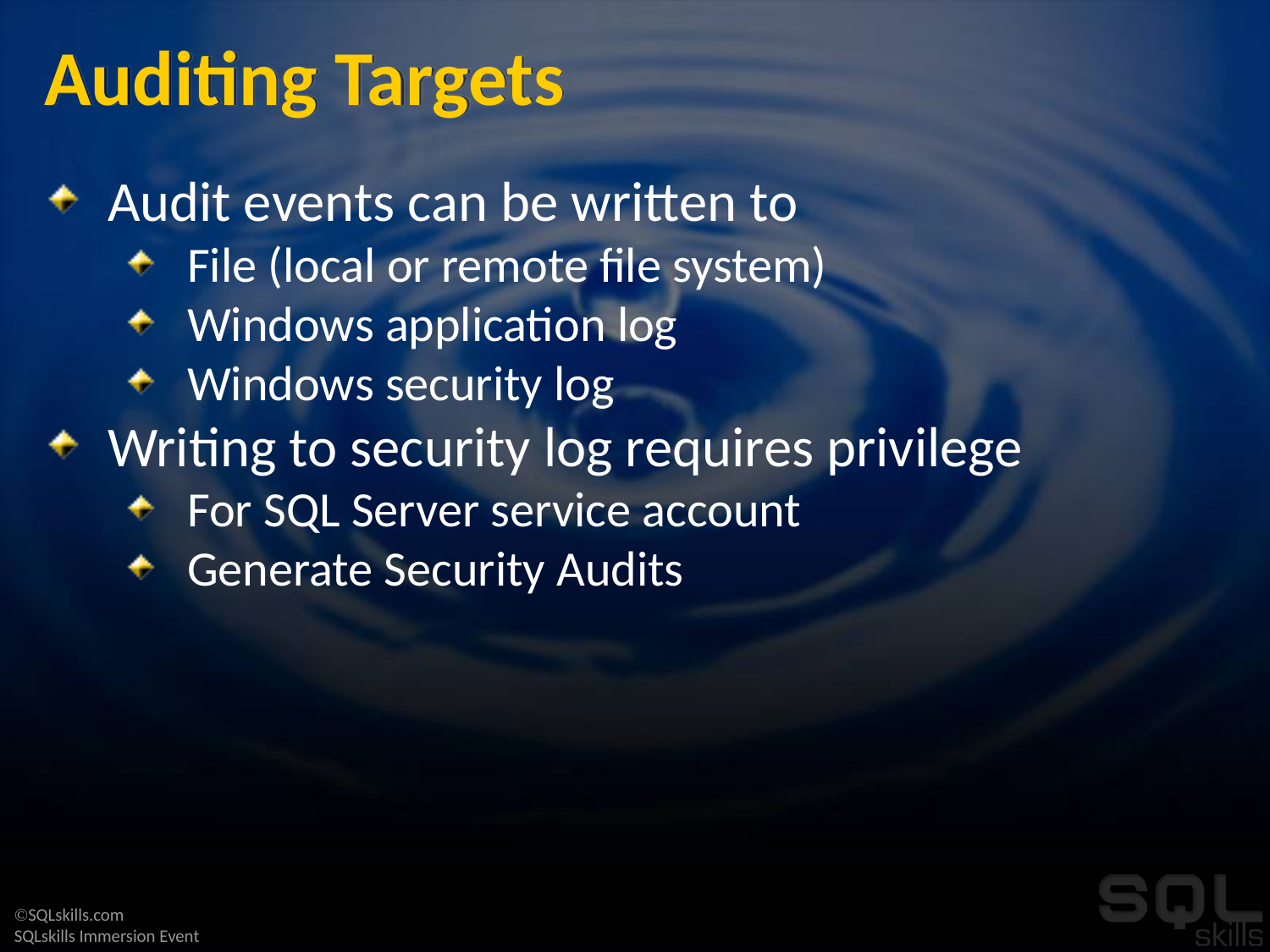

# Auditing Targets
Audit events can be written to
File (local or remote file system)
Windows application log
Windows security log
Writing to security log requires privilege
For SQL Server service account
Generate Security Audits